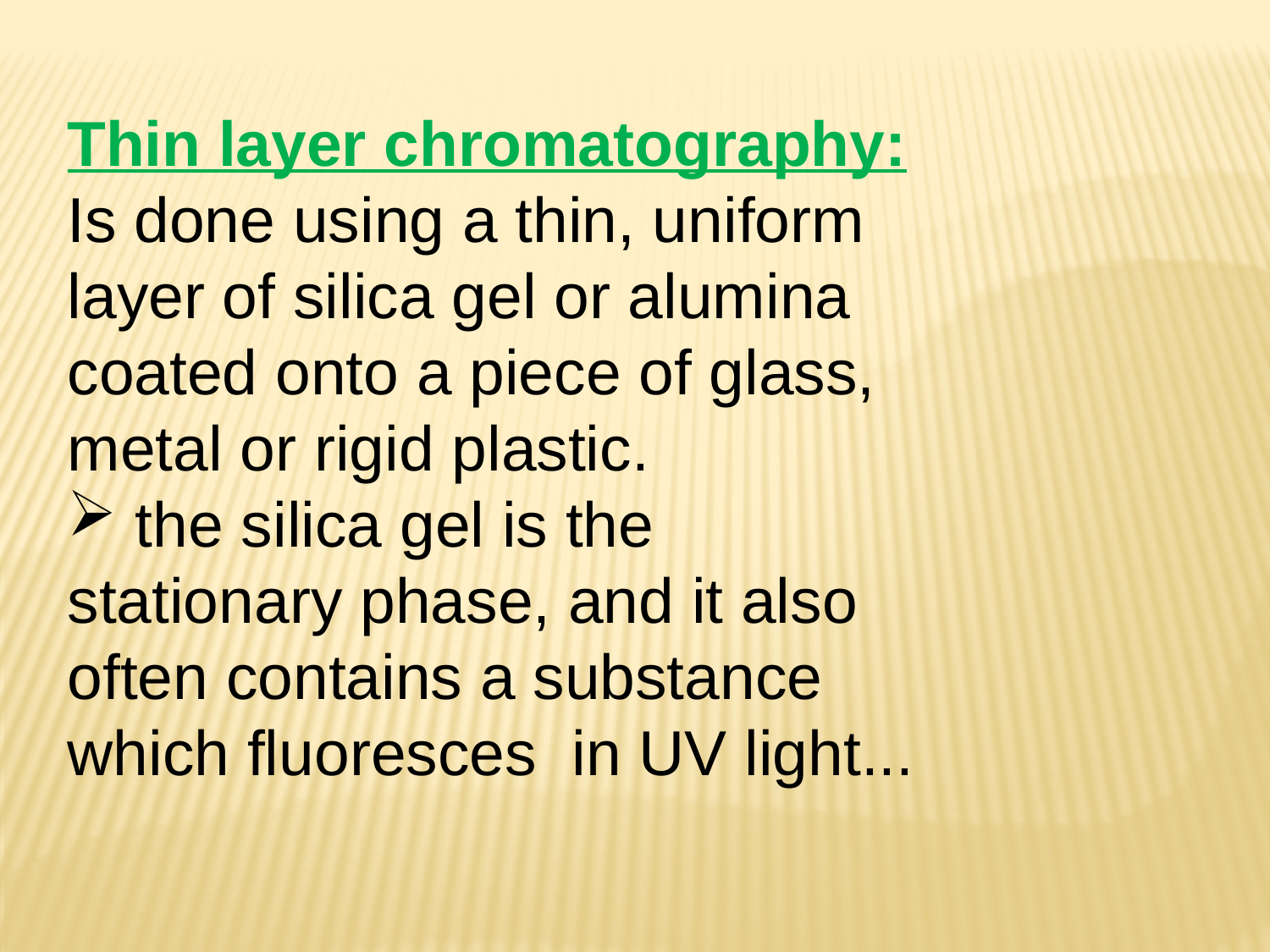

Thin layer chromatography:
Is done using a thin, uniform layer of silica gel or alumina coated onto a piece of glass, metal or rigid plastic.
 the silica gel is the stationary phase, and it also often contains a substance which fluoresces  in UV light...